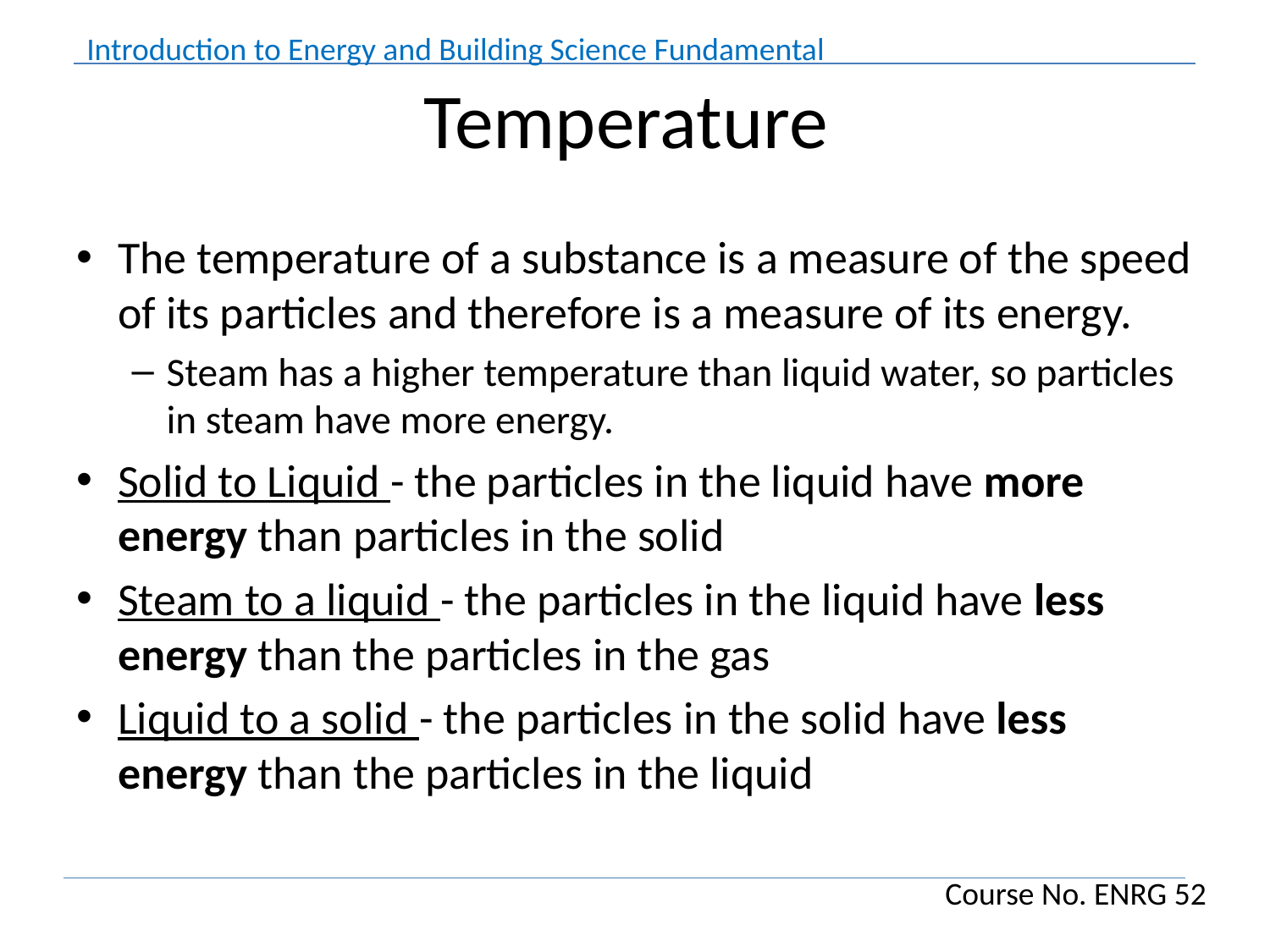

# Temperature
The temperature of a substance is a measure of the speed of its particles and therefore is a measure of its energy.
Steam has a higher temperature than liquid water, so particles in steam have more energy.
Solid to Liquid - the particles in the liquid have more energy than particles in the solid
Steam to a liquid - the particles in the liquid have less energy than the particles in the gas
Liquid to a solid - the particles in the solid have less energy than the particles in the liquid